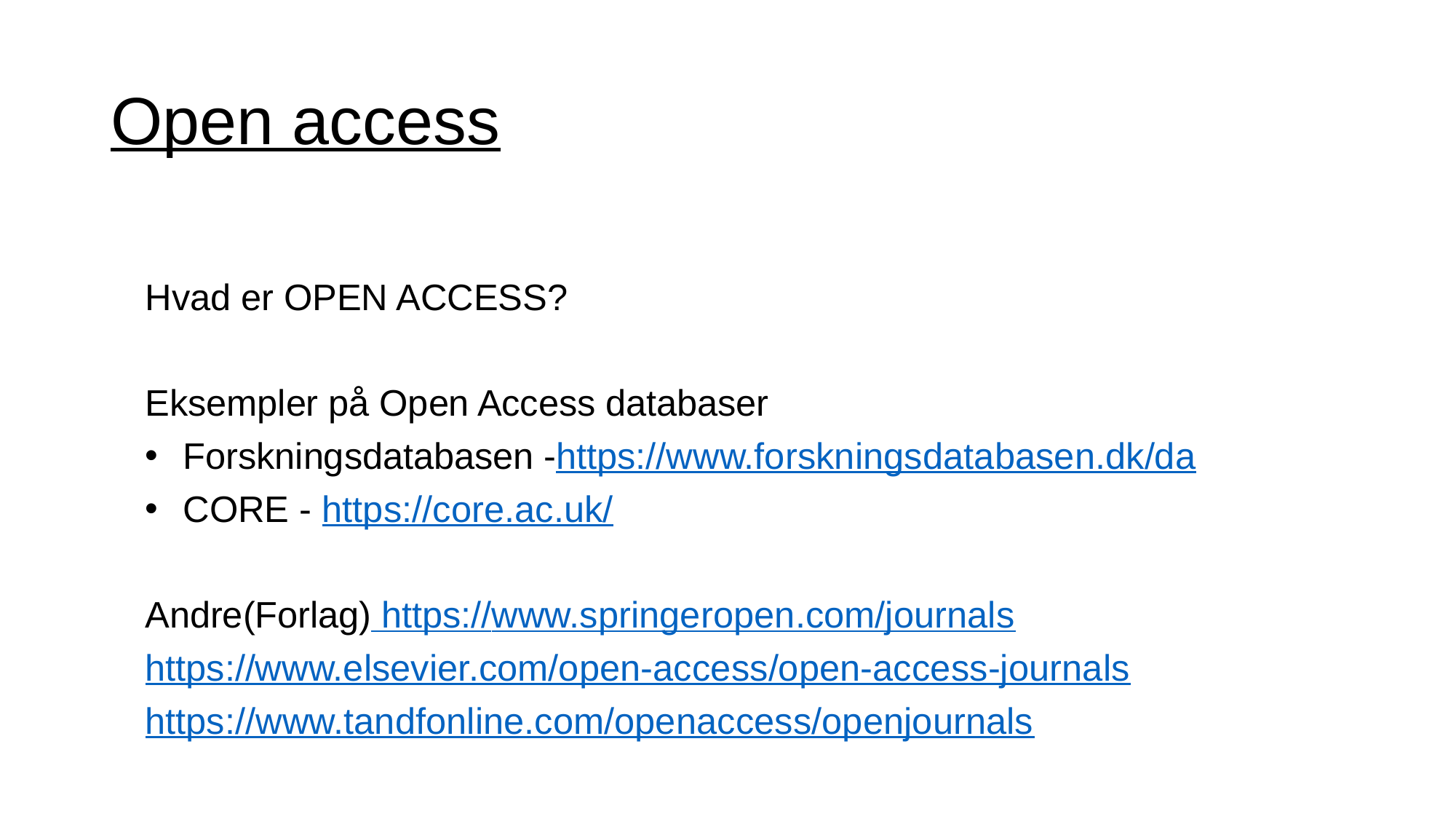

# Open access
Hvad er OPEN ACCESS?

Eksempler på Open Access databaser
 Forskningsdatabasen -https://www.forskningsdatabasen.dk/da
 CORE - https://core.ac.uk/

Andre(Forlag)
https://www.springeropen.com/journals
https://www.elsevier.com/open-access/open-access-journals
https://www.tandfonline.com/openaccess/openjournals